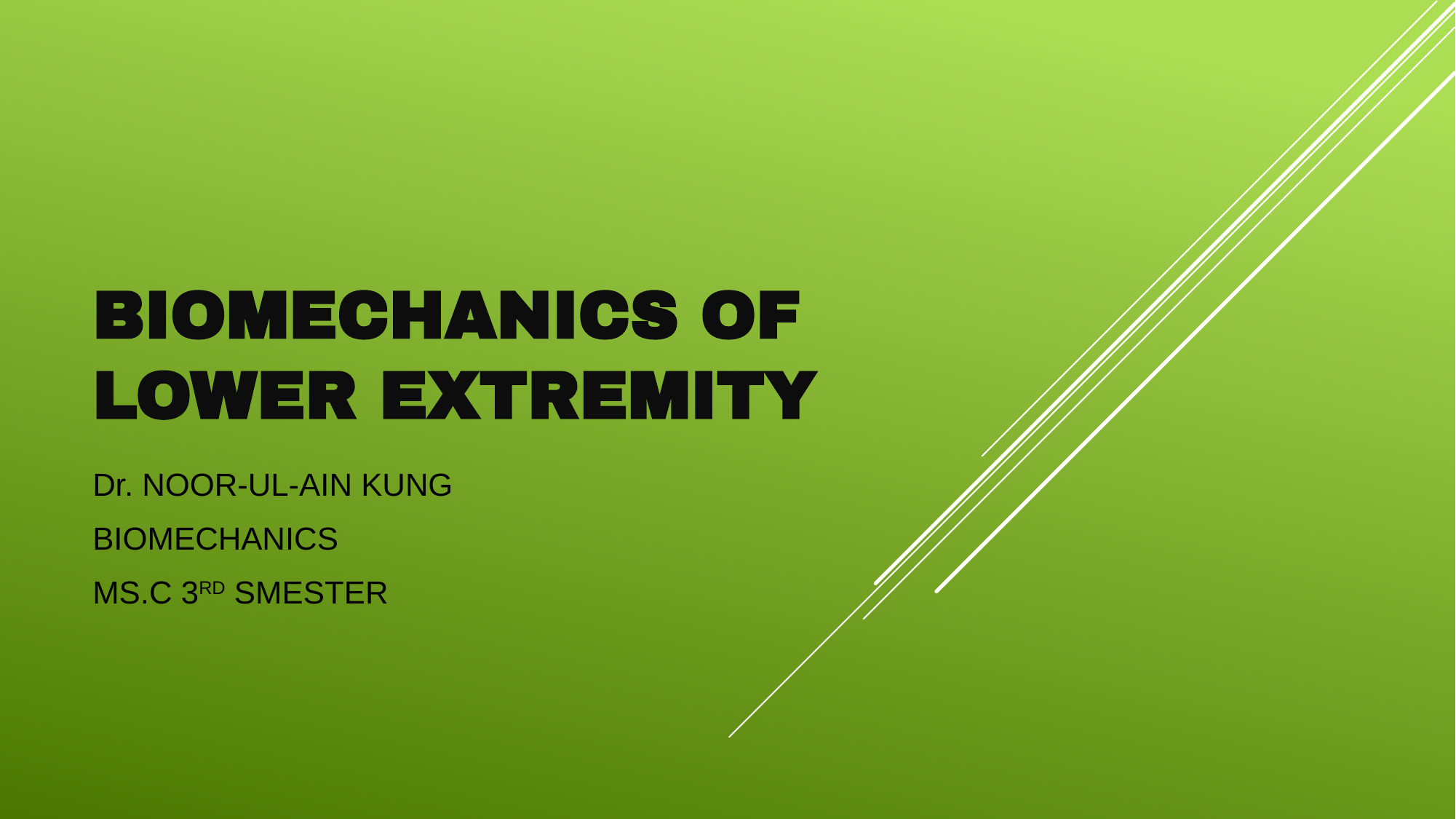

# Biomechanics of lower extremity
Dr. NOOR-UL-AIN KUNG
BIOMECHANICS
MS.C 3RD SMESTER